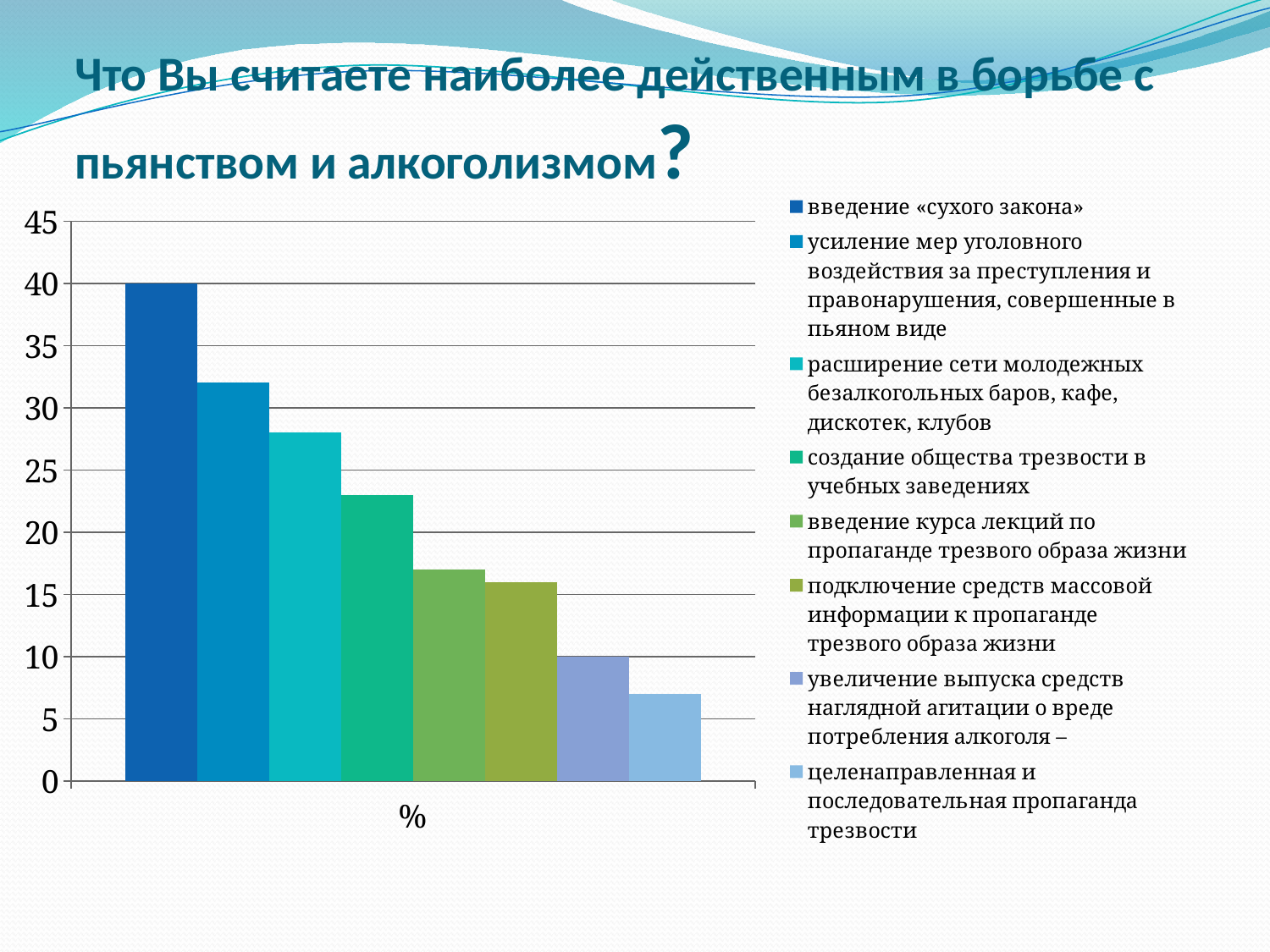

# Что Вы считаете наиболее действенным в борьбе с пьянством и алкоголизмом?

### Chart

| Category | введение «сухого закона»  | усиление мер уголовного воздействия за преступления и правонарушения, совершенные в пьяном виде  | расширение сети молодежных безалкогольных баров, кафе, дискотек, клубов  | создание общества трезвости в учебных заведениях  | введение курса лекций по пропаганде трезвого образа жизни  | подключение средств массовой информации к пропаганде трезвого образа жизни  | увеличение выпуска средств наглядной агитации о вреде потребления алкоголя –  | целенаправленная и последовательная пропаганда трезвости  |
|---|---|---|---|---|---|---|---|---|
| % | 40.0 | 32.0 | 28.0 | 23.0 | 17.0 | 16.0 | 10.0 | 7.0 |